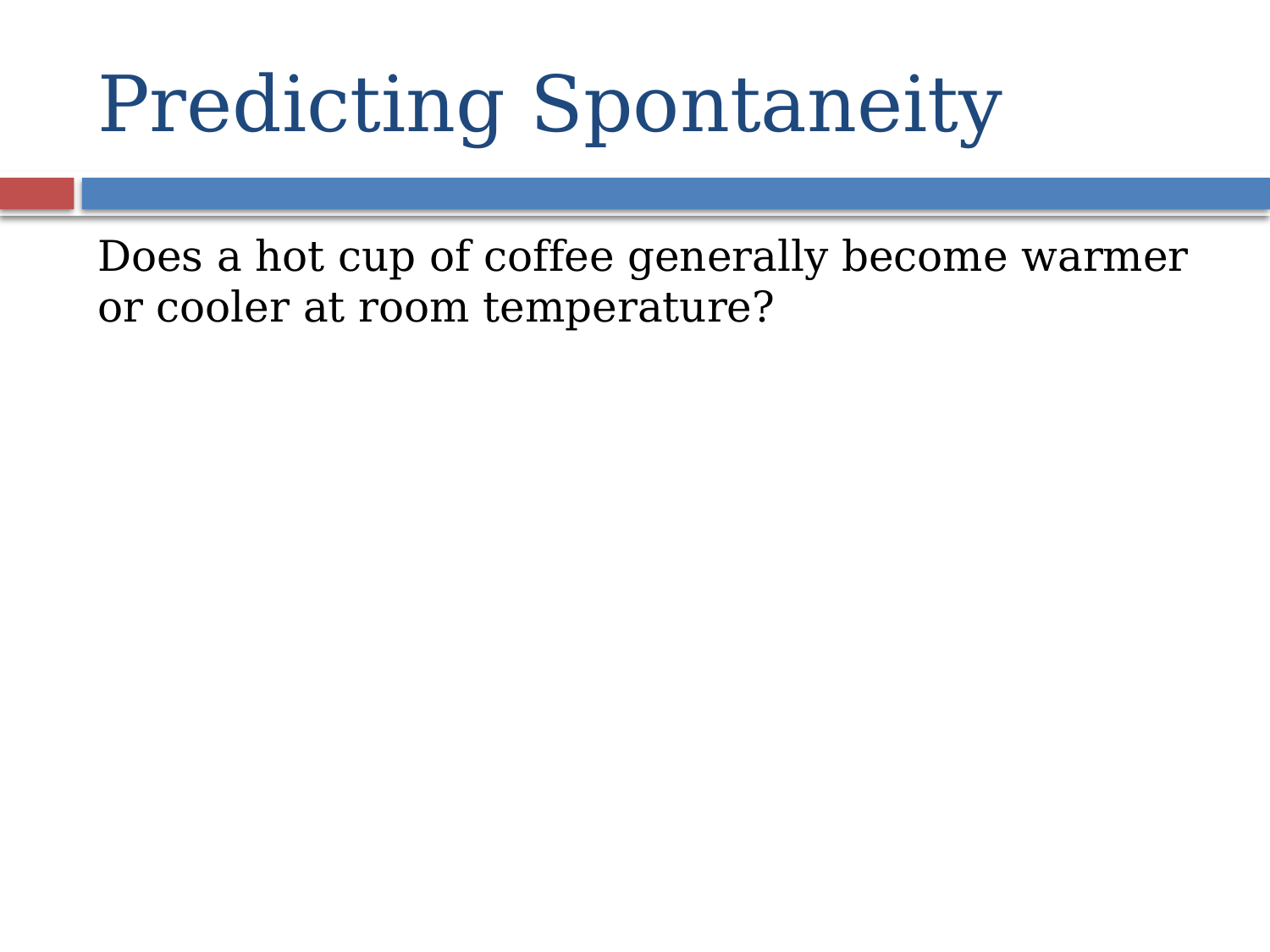

# Predicting Spontaneity
Does a hot cup of coffee generally become warmer or cooler at room temperature?